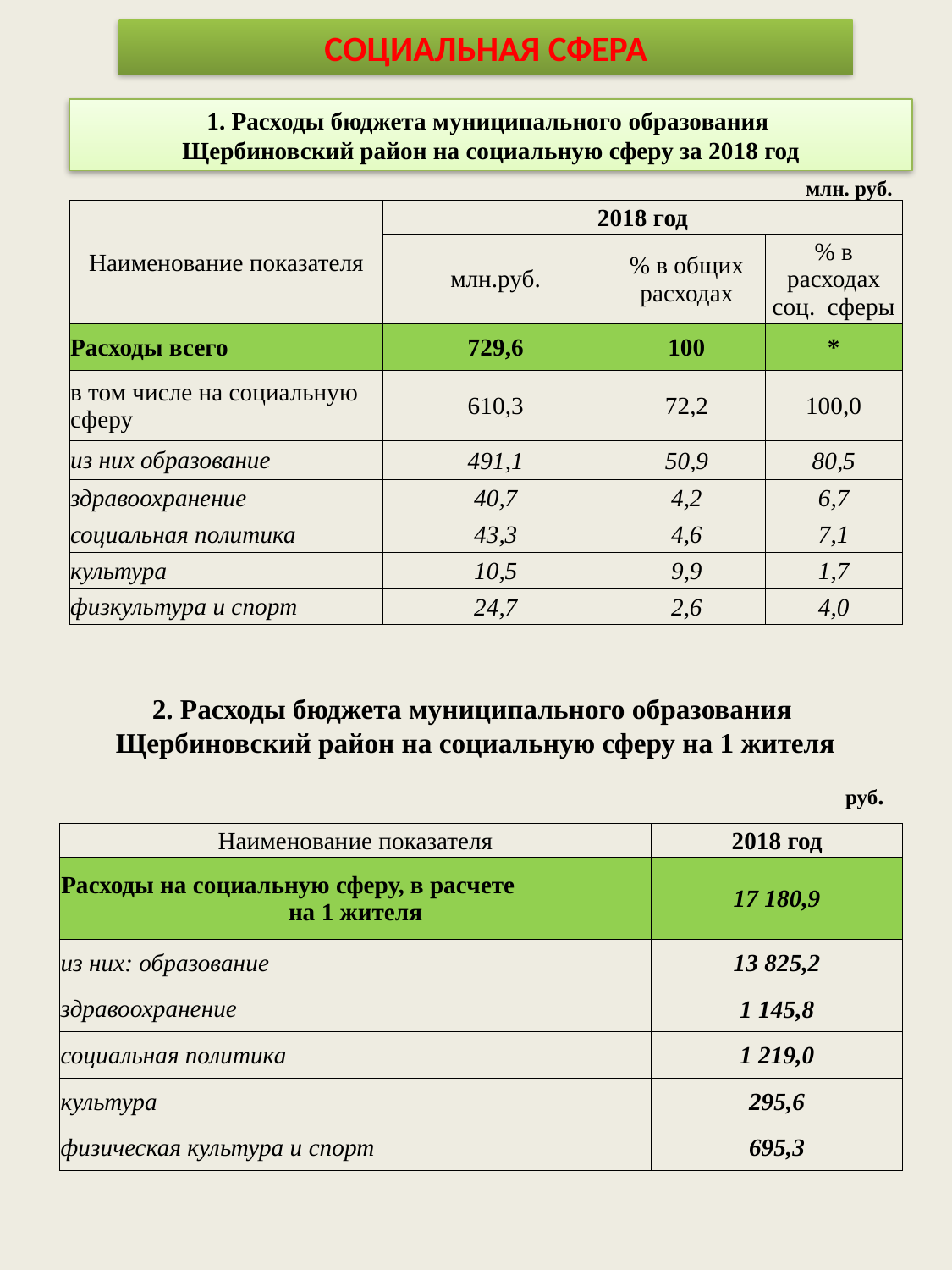

СОЦИАЛЬНАЯ СФЕРА
1. Расходы бюджета муниципального образования
Щербиновский район на социальную сферу за 2018 год
млн. руб.
| Наименование показателя | 2018 год |  |  |
| --- | --- | --- | --- |
|  | млн.руб. | % в общих расходах | % в расходах соц. сферы |
| Расходы всего | 729,6 | 100 | \* |
| в том числе на социальную сферу | 610,3 | 72,2 | 100,0 |
| из них образование | 491,1 | 50,9 | 80,5 |
| здравоохранение | 40,7 | 4,2 | 6,7 |
| социальная политика | 43,3 | 4,6 | 7,1 |
| культура | 10,5 | 9,9 | 1,7 |
| физкультура и спорт | 24,7 | 2,6 | 4,0 |
2. Расходы бюджета муниципального образования
Щербиновский район на социальную сферу на 1 жителя
руб.
| Наименование показателя | 2018 год |
| --- | --- |
| Расходы на социальную сферу, в расчете на 1 жителя | 17 180,9 |
| из них: образование | 13 825,2 |
| здравоохранение | 1 145,8 |
| социальная политика | 1 219,0 |
| культура | 295,6 |
| физическая культура и спорт | 695,3 |